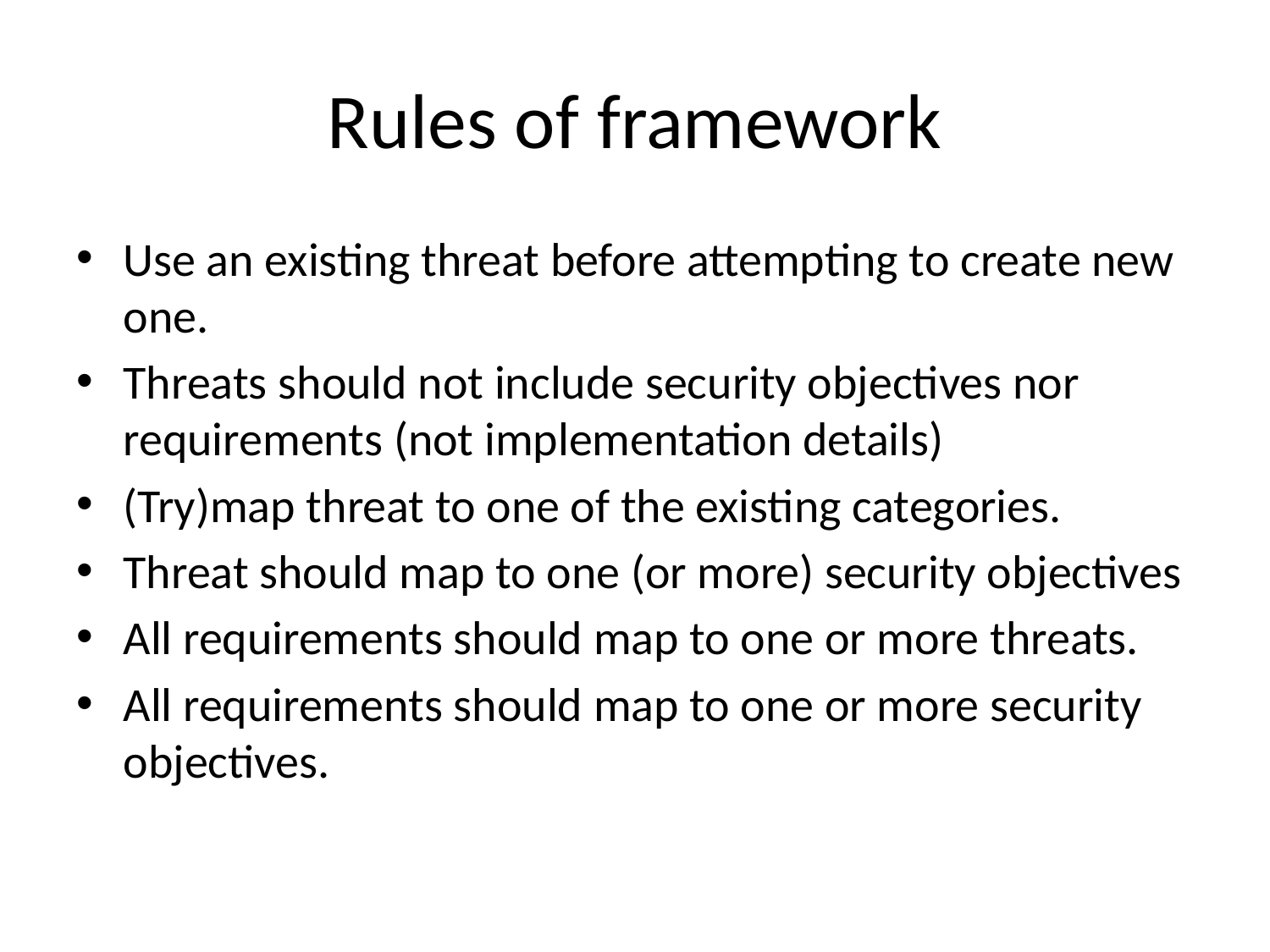

# Rules of framework
Use an existing threat before attempting to create new one.
Threats should not include security objectives nor requirements (not implementation details)
(Try)map threat to one of the existing categories.
Threat should map to one (or more) security objectives
All requirements should map to one or more threats.
All requirements should map to one or more security objectives.